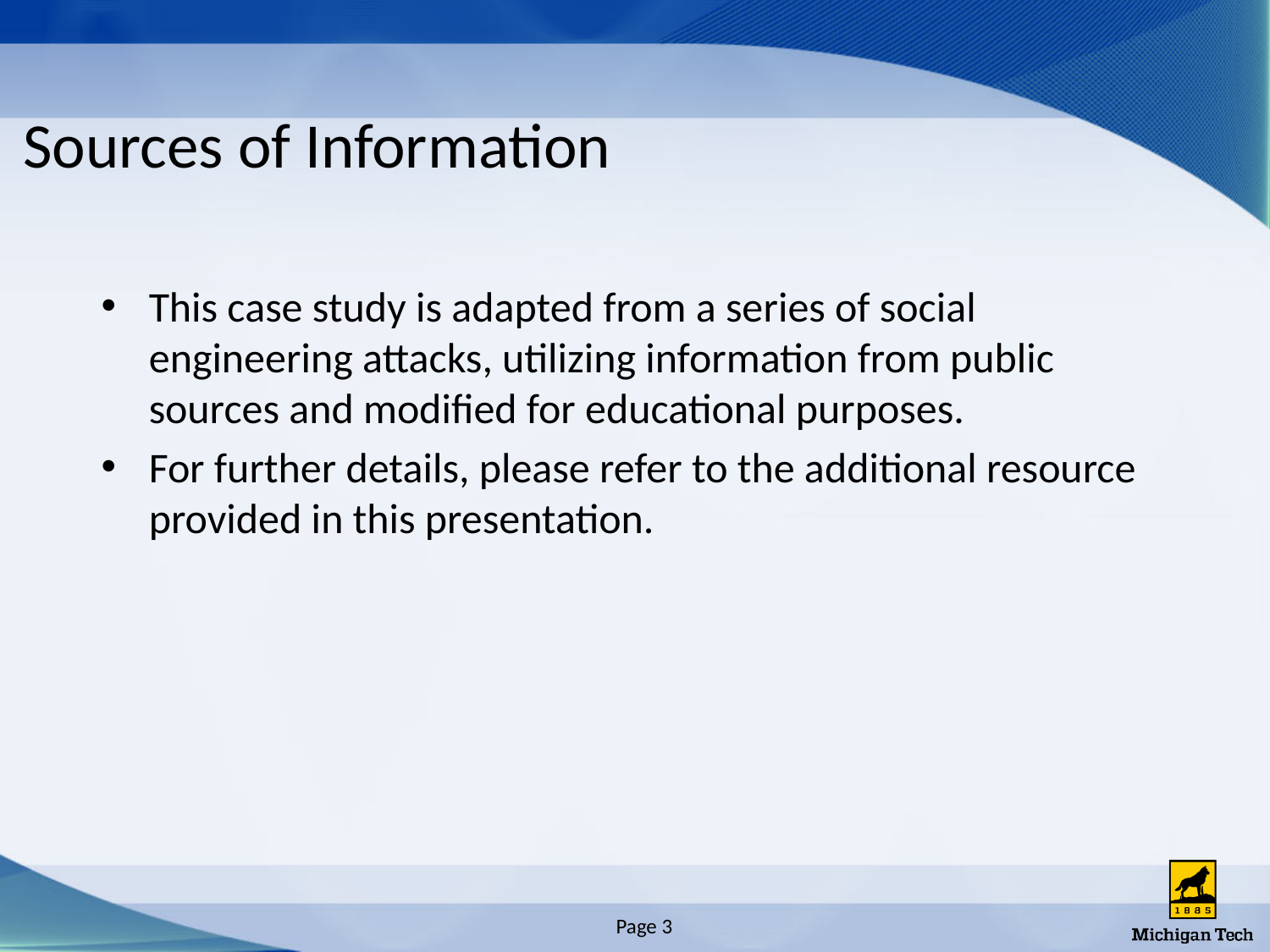

# Sources of Information
This case study is adapted from a series of social engineering attacks, utilizing information from public sources and modified for educational purposes.
For further details, please refer to the additional resource provided in this presentation.